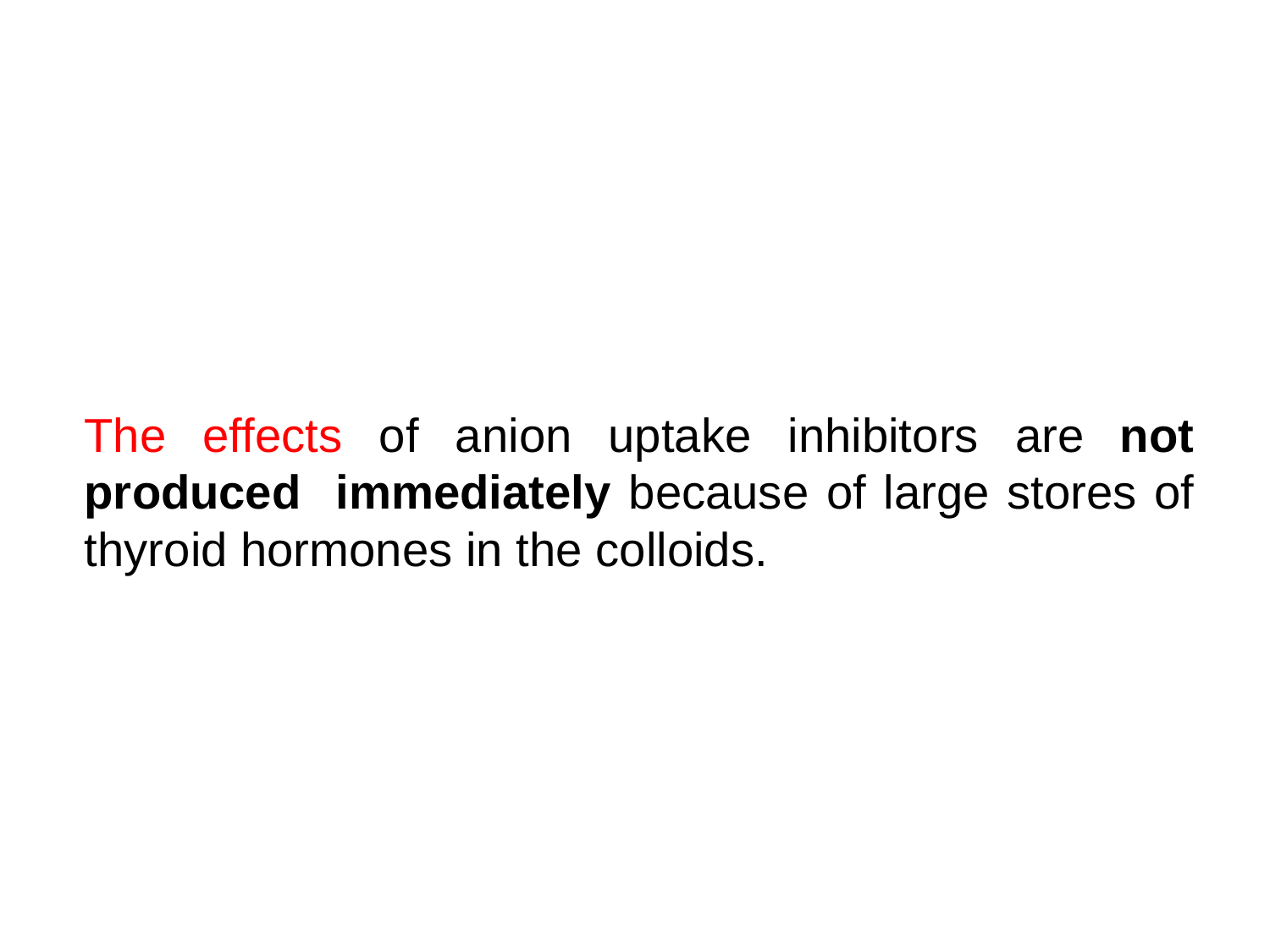

#

The effects of anion uptake inhibitors are not produced  immediately because of large stores of thyroid hormones in the colloids.